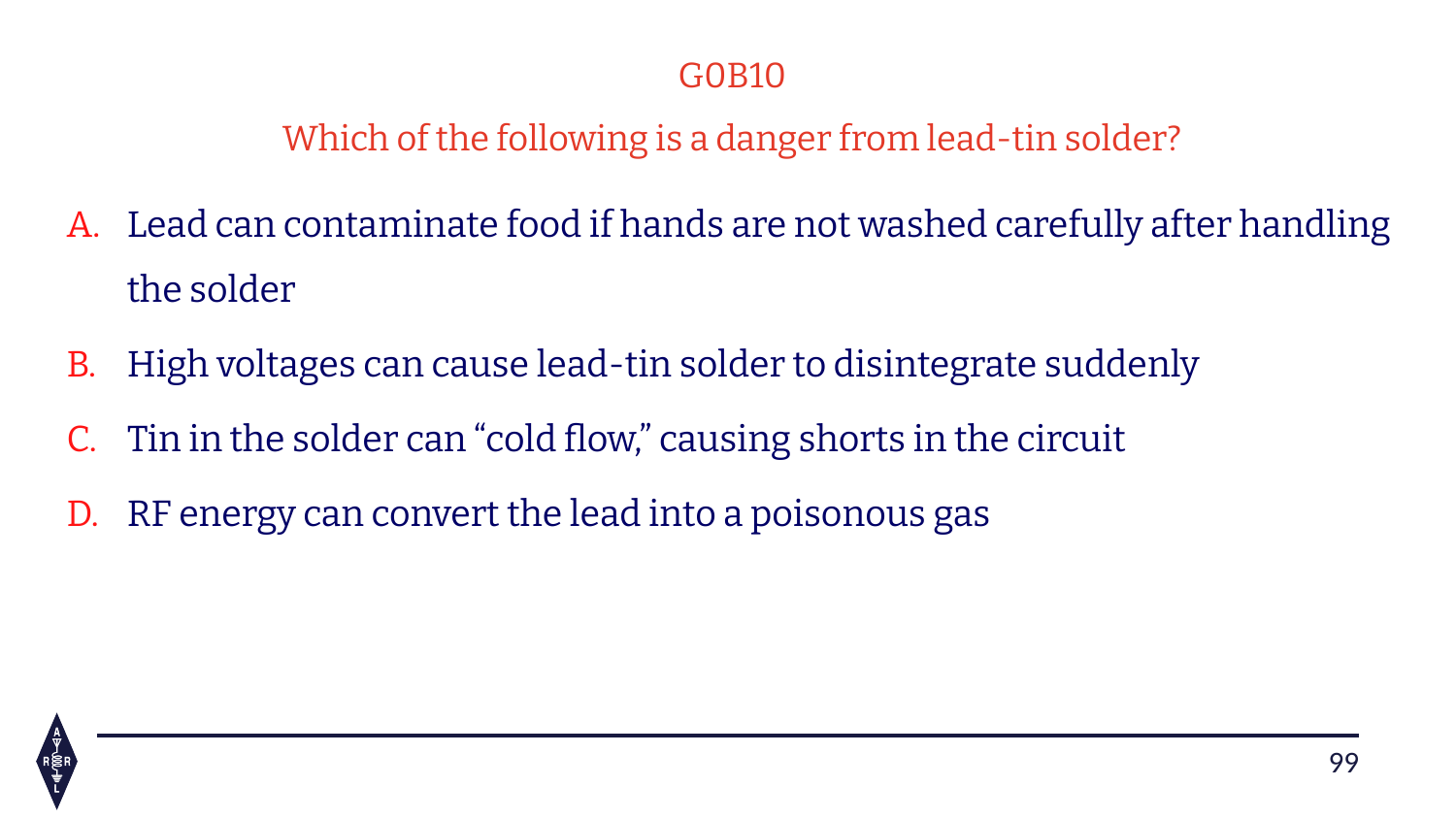

G0B10
Which of the following is a danger from lead-tin solder?
Lead can contaminate food if hands are not washed carefully after handling the solder
High voltages can cause lead-tin solder to disintegrate suddenly
Tin in the solder can “cold flow,” causing shorts in the circuit
RF energy can convert the lead into a poisonous gas
99